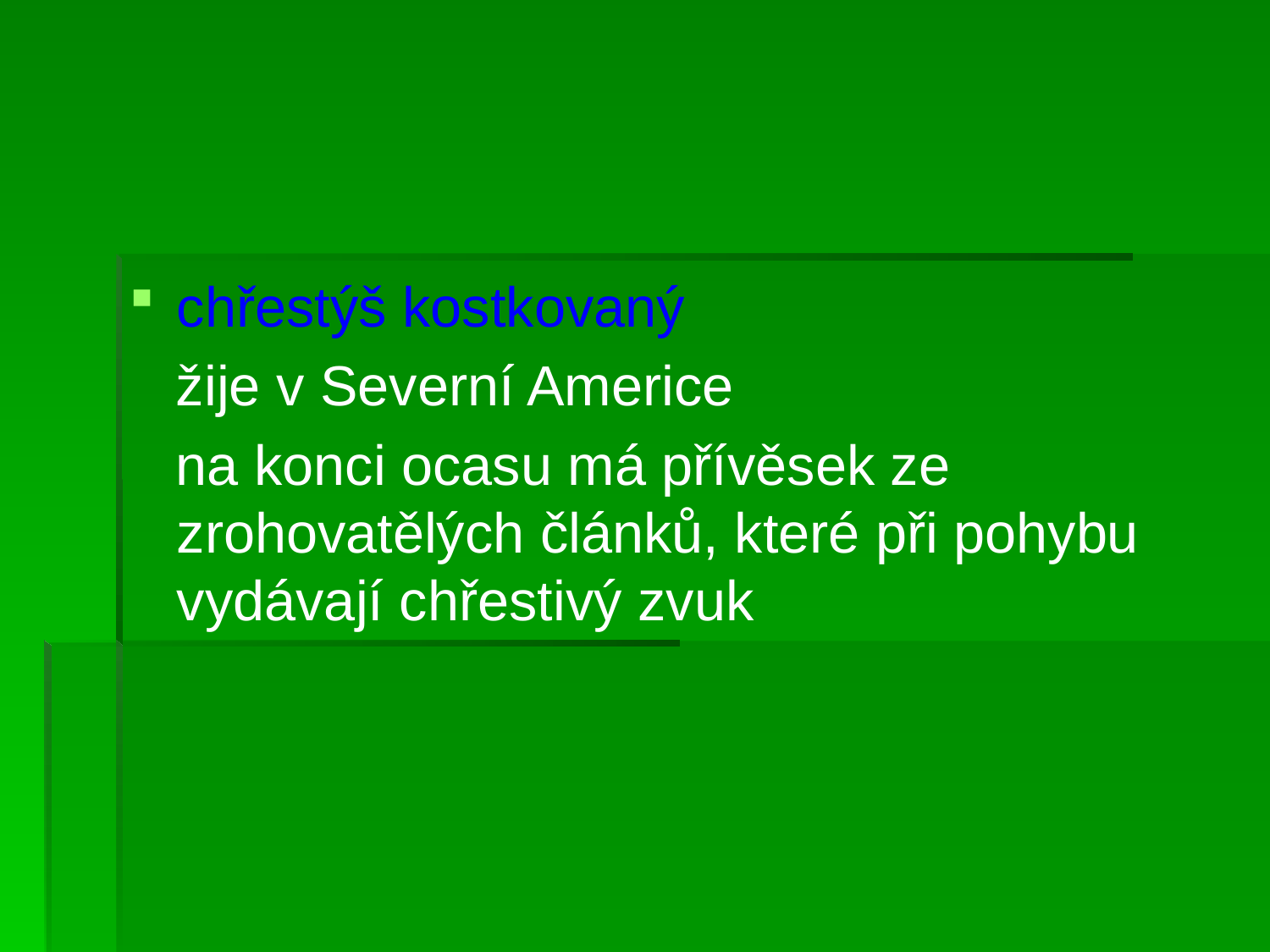

#
chřestýš kostkovaný
   žije v Severní Americe
   na konci ocasu má přívěsek ze zrohovatělých článků, které při pohybu vydávají chřestivý zvuk